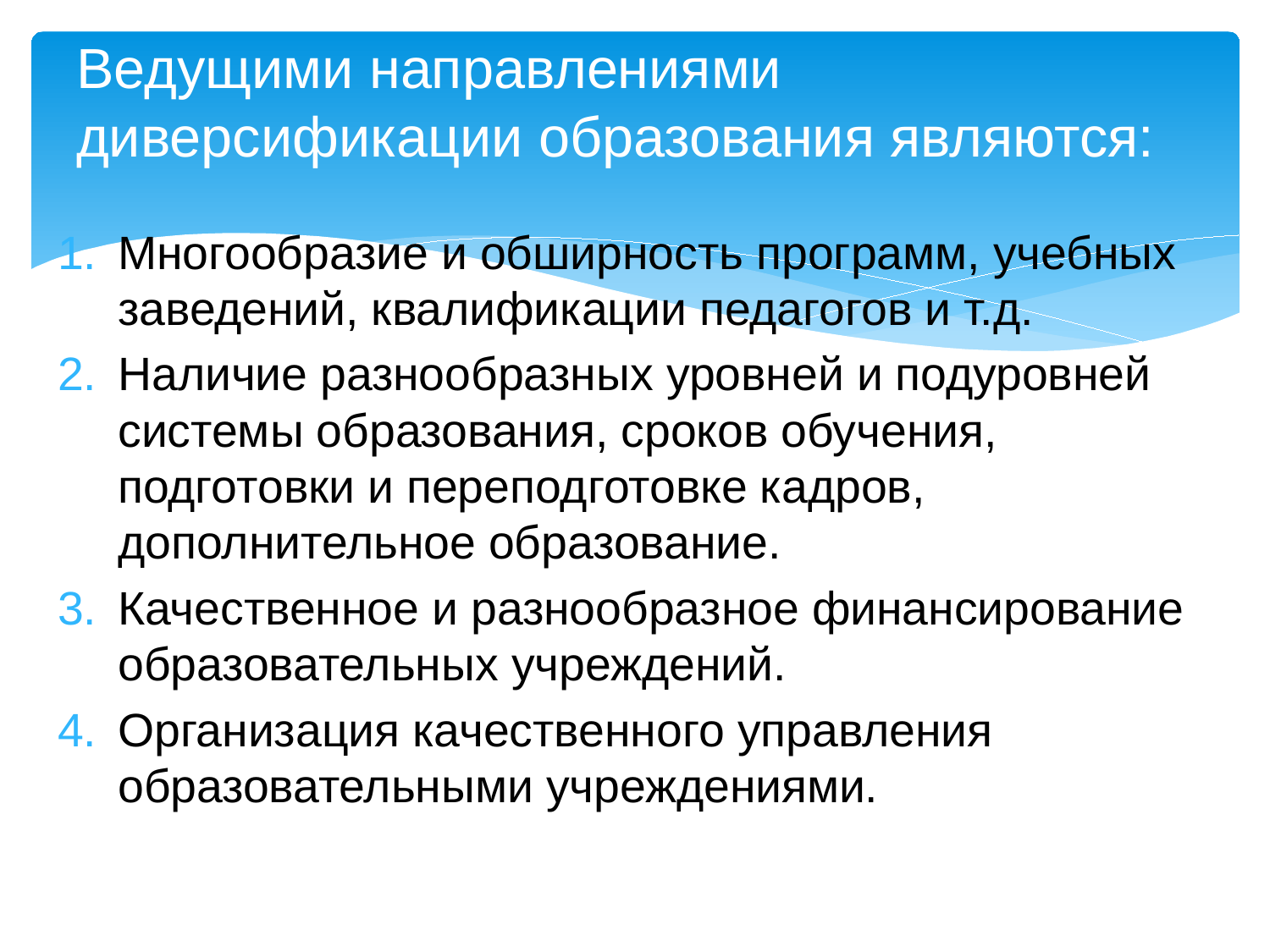

# Ведущими направлениями диверсификации образования являются:
Многообразие и обширность программ, учебных заведений, квалификации педагогов и т.д.
Наличие разнообразных уровней и подуровней системы образования, сроков обучения, подготовки и переподготовке кадров, дополнительное образование.
Качественное и разнообразное финансирование образовательных учреждений.
Организация качественного управления образовательными учреждениями.